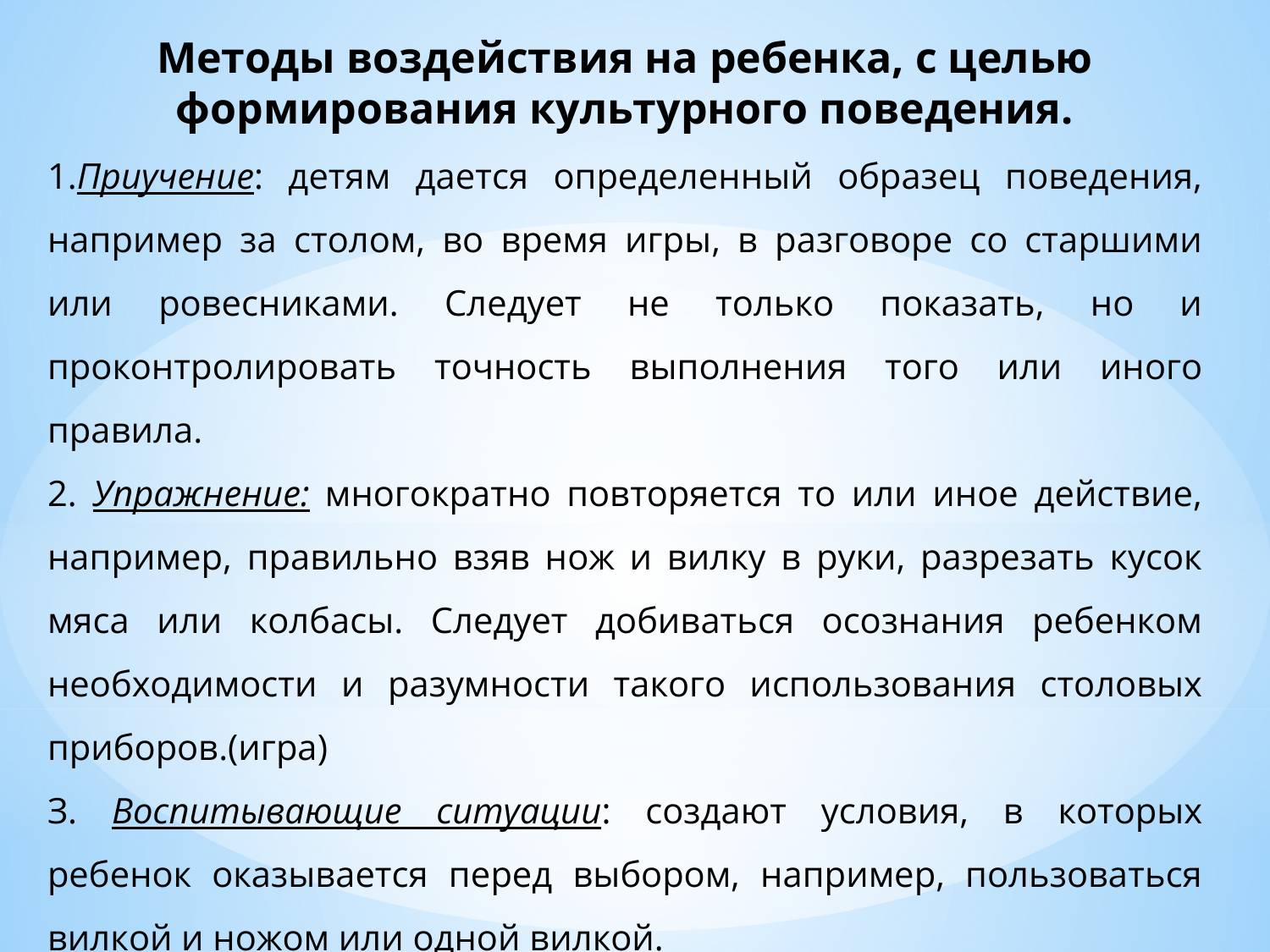

Методы воздействия на ребенка, с целью формирования культурного поведения.
1.Приучение: детям дается определенный образец поведения, например за столом, во время игры, в разговоре со старшими или ровесниками. Следует не только показать, но и проконтролировать точность выполнения того или иного правила.
2. Упражнение: многократно повторяется то или иное действие, например, правильно взяв нож и вилку в руки, разрезать кусок мяса или колбасы. Следует добиваться осознания ребенком необходимости и разумности такого использования столовых приборов.(игра)
З. Воспитывающие ситуации: создают условия, в которых ребенок оказывается перед выбором, например, пользоваться вилкой и ножом или одной вилкой.
4. Поощрение: проводится различными способами, активизирует дошкольников к обучению, к выбору правильного поведенческого шага.